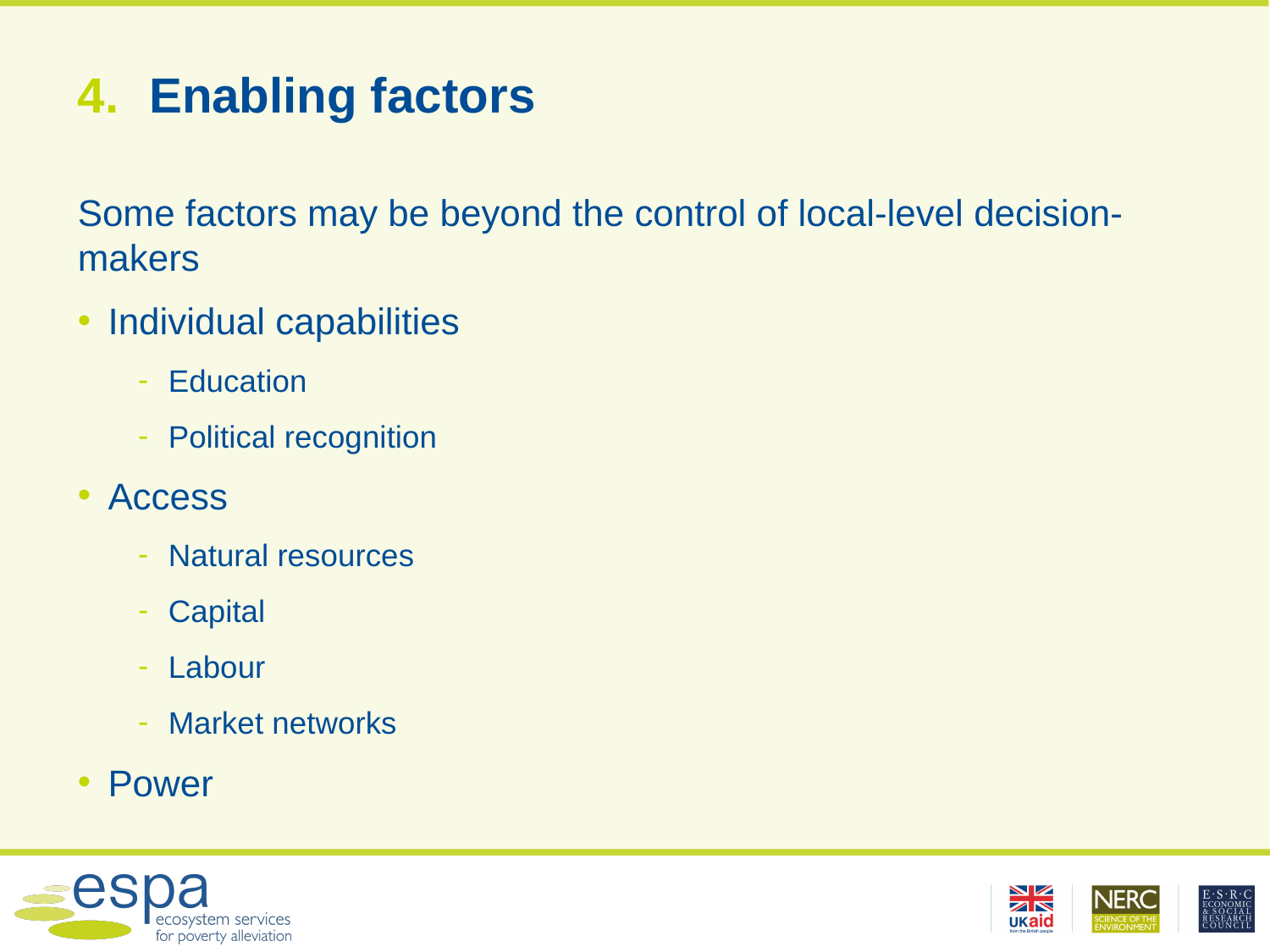

# Enabling factors
Some factors may be beyond the control of local-level decision-makers
Individual capabilities
Education
Political recognition
Access
Natural resources
Capital
Labour
Market networks
Power